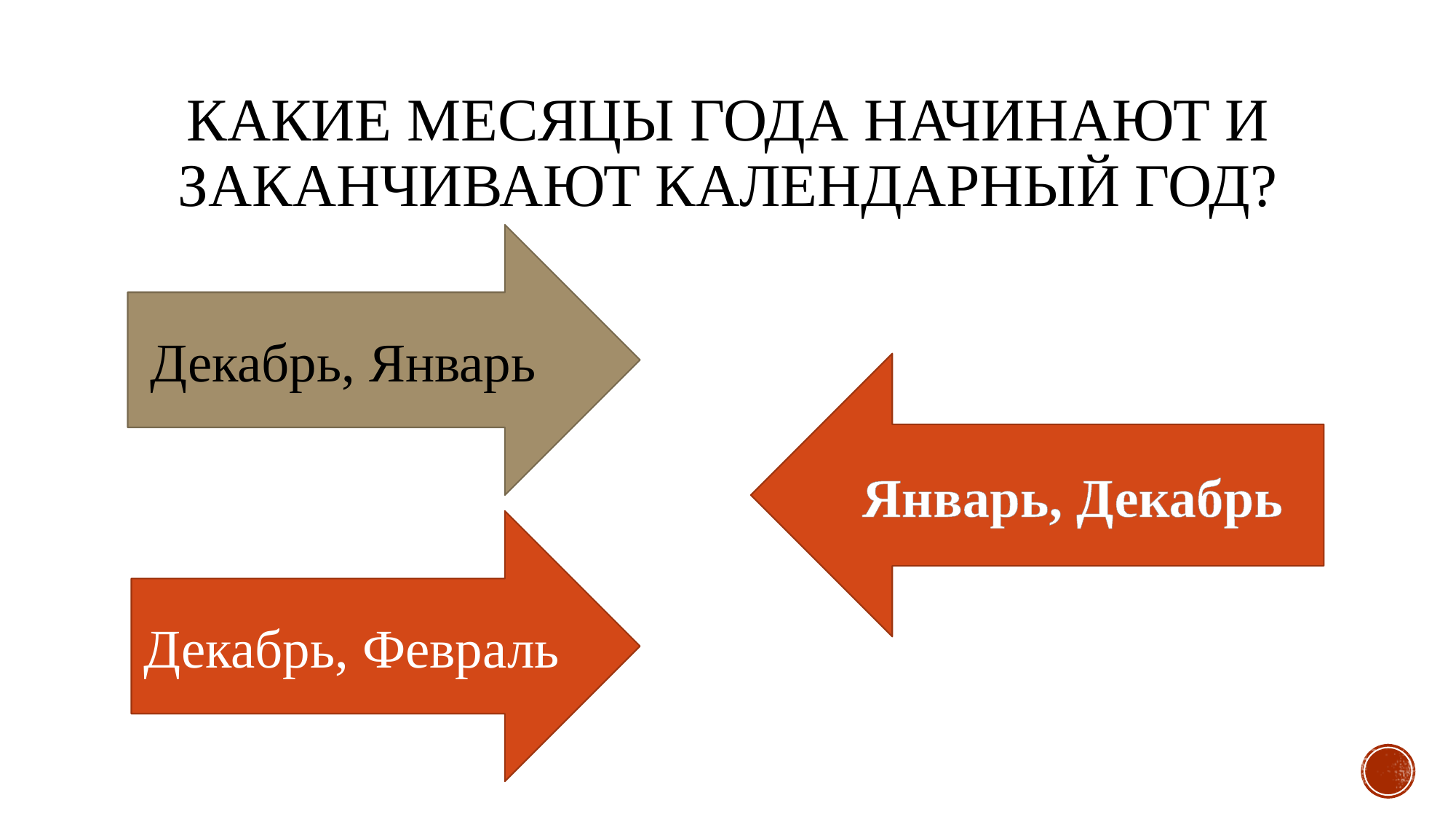

# Какие месяцы года начинают и заканчивают календарный год?
Декабрь, Январь
Январь, Декабрь
Декабрь, Февраль